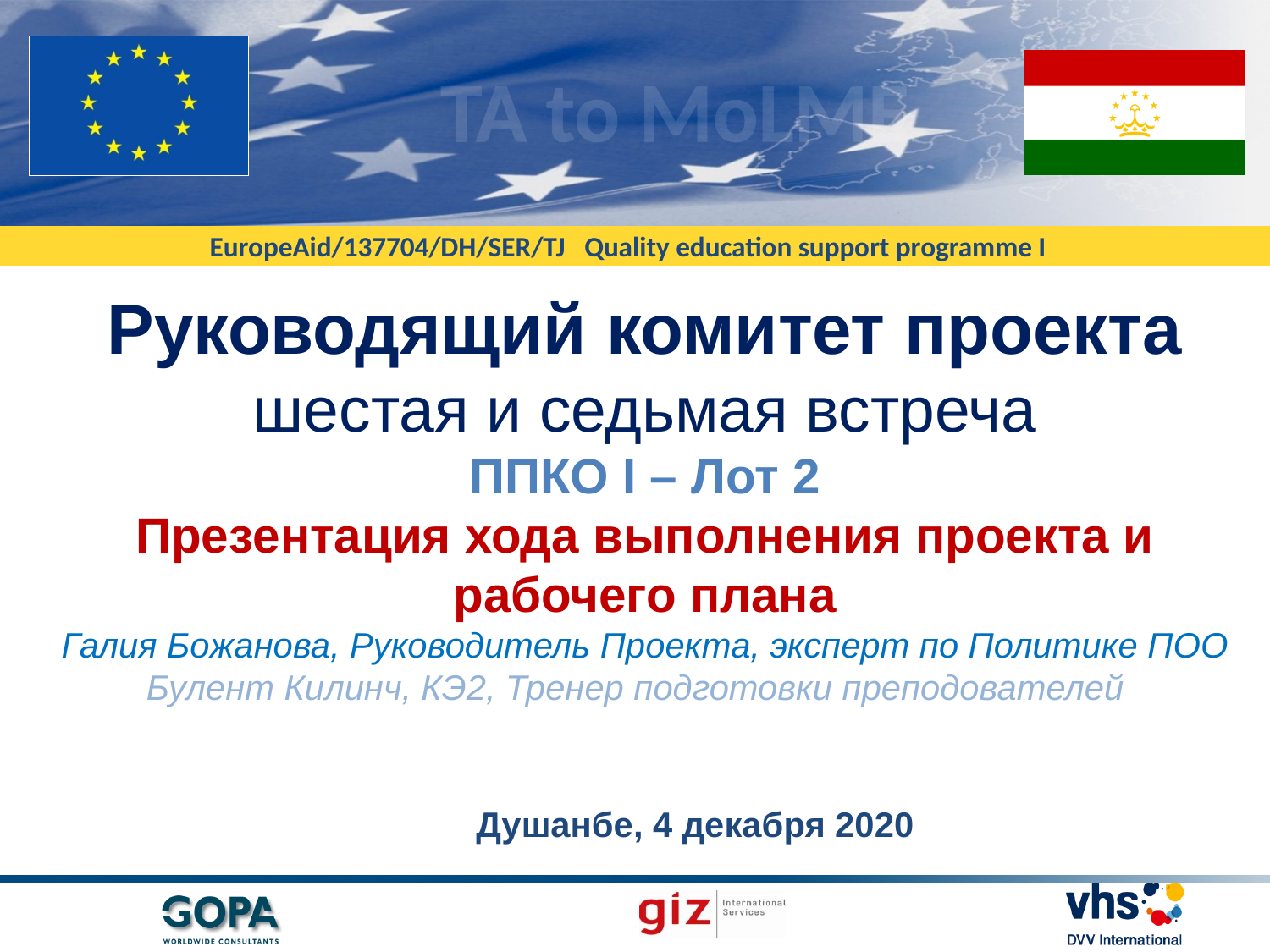

# Руководящий комитет проекта шестая и седьмая встреча ППКО I – Лот 2 Презентация хода выполнения проекта и рабочего плана Галия Бoжанова, Руководитель Проекта, эксперт по Политике ПОО Булент Килинч, КЭ2, Тренер подготовки преподователей
Душанбе, 4 декабря 2020